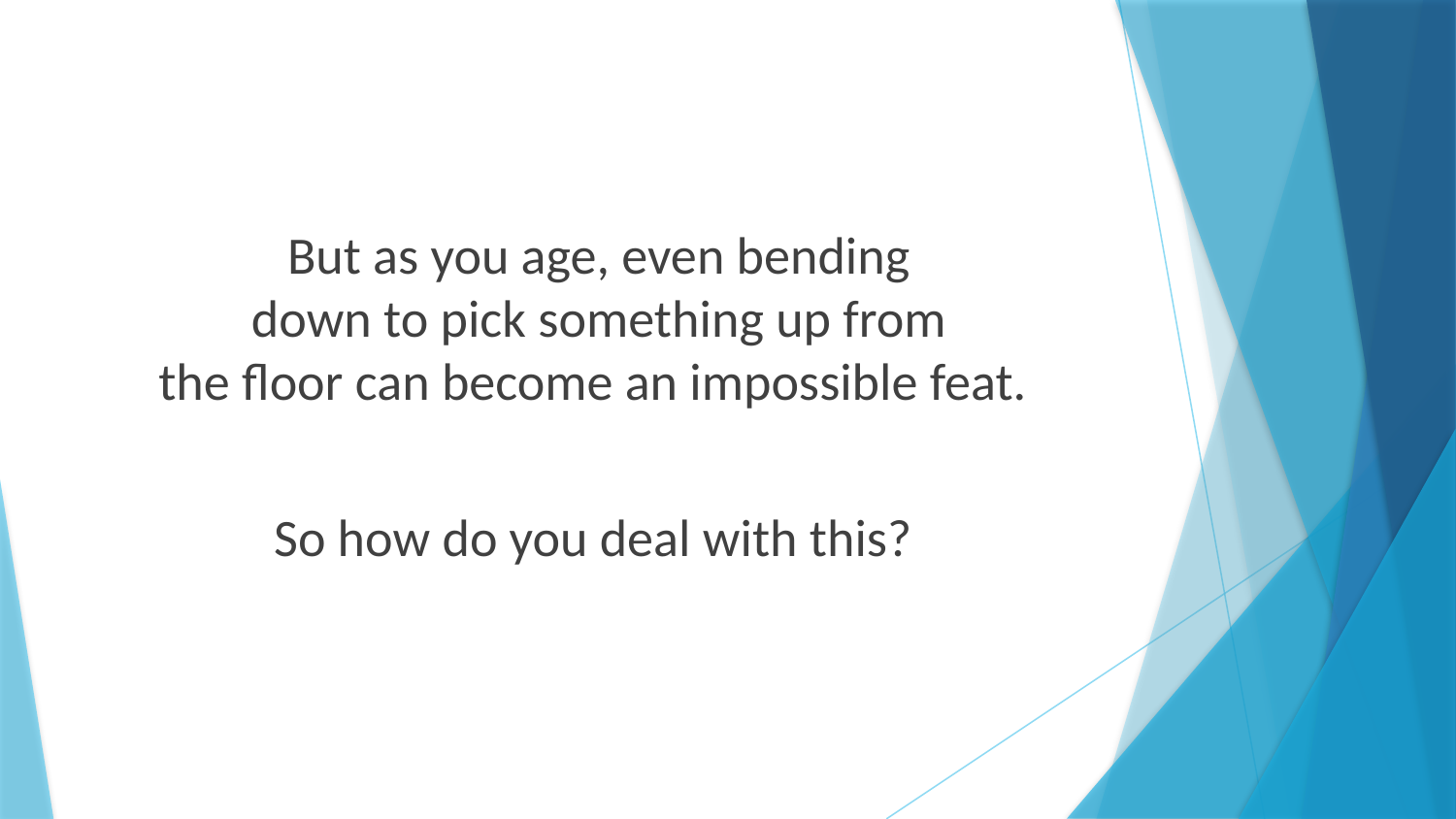

But as you age, even bending
down to pick something up from
the floor can become an impossible feat.

So how do you deal with this?